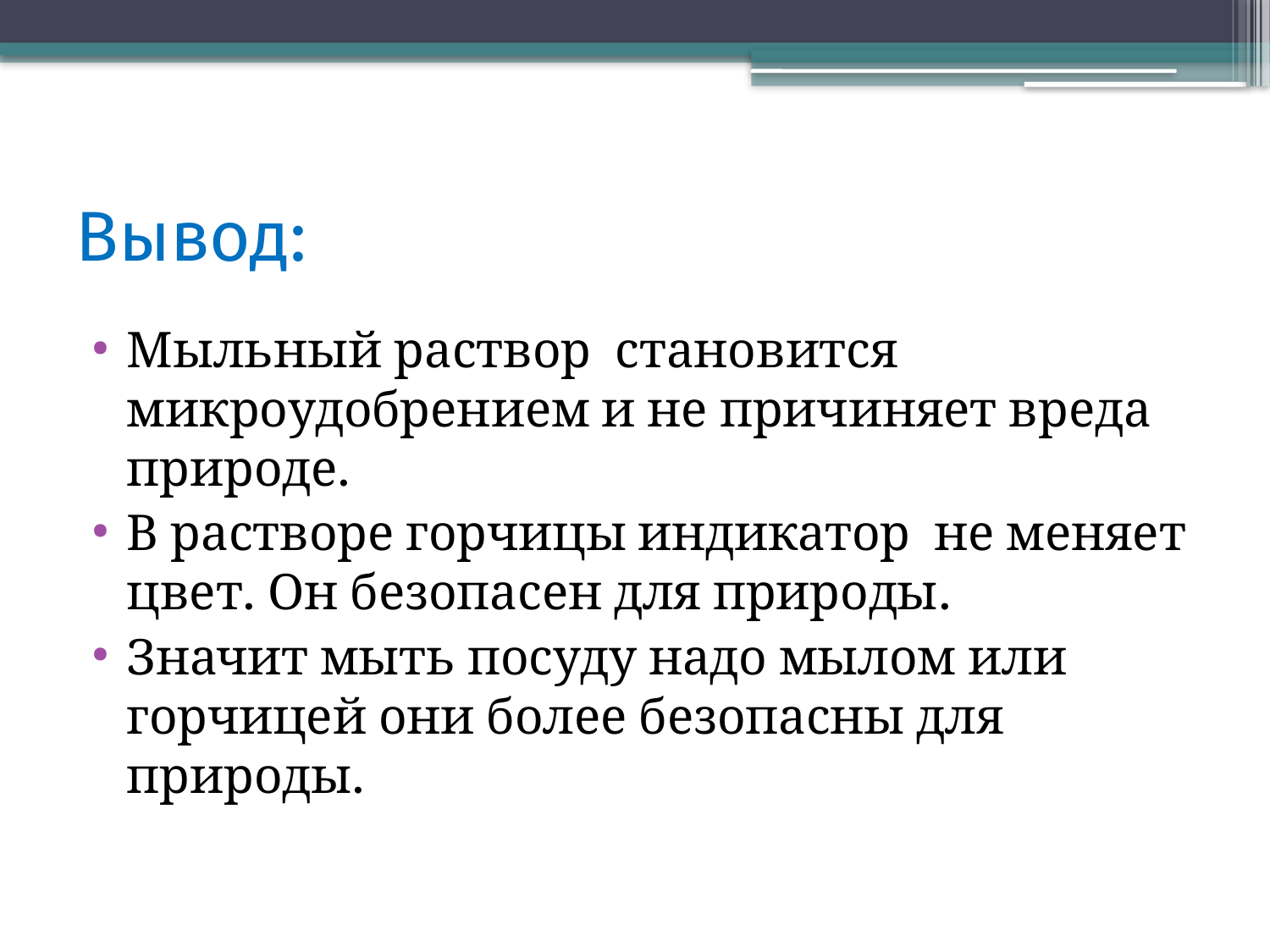

# Вывод:
Мыльный раствор  становится микроудобрением и не причиняет вреда природе.
В растворе горчицы индикатор  не меняет цвет. Он безопасен для природы.
Значит мыть посуду надо мылом или горчицей они более безопасны для природы.